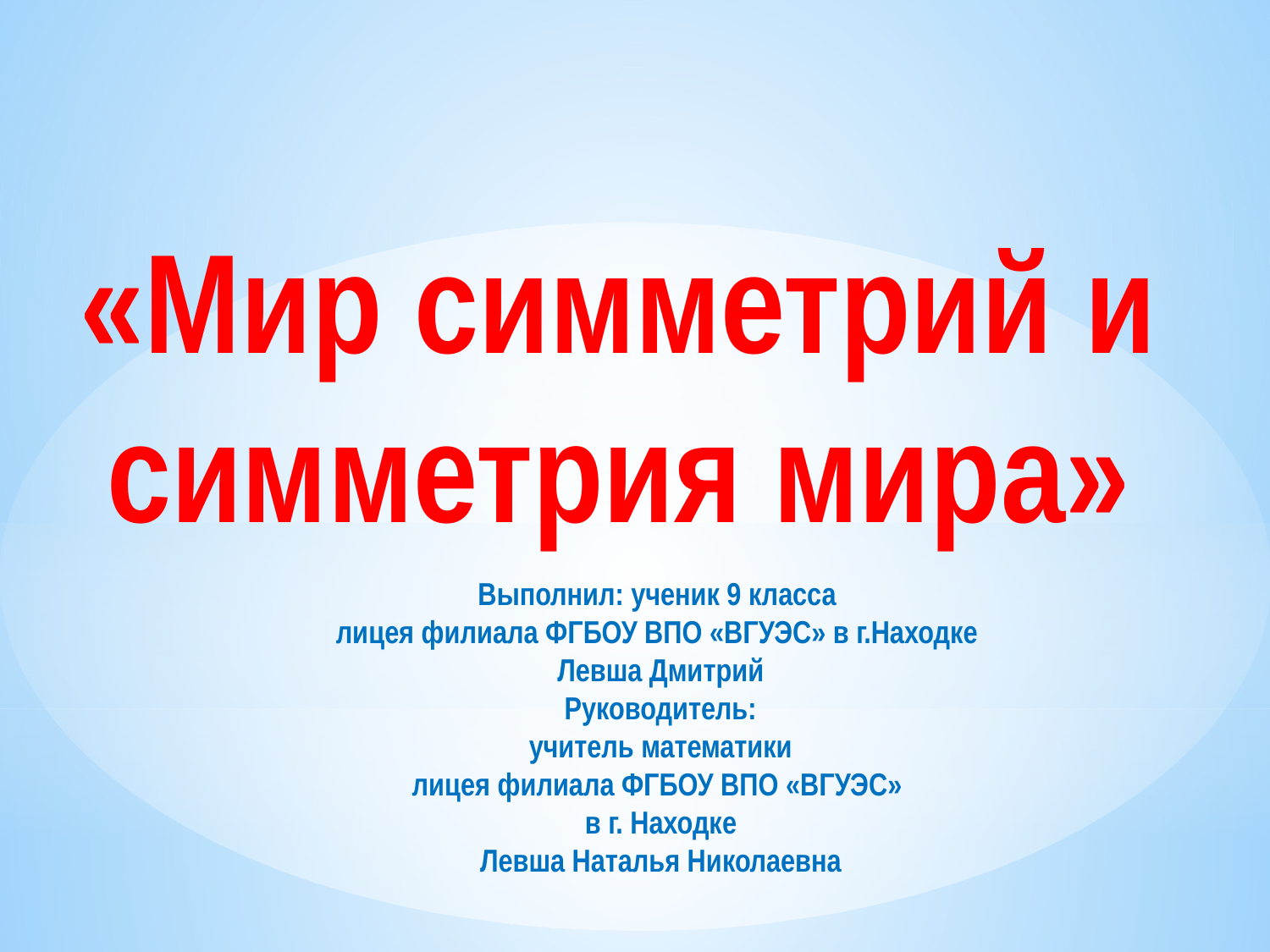

«Мир симметрий и
симметрия мира»
Выполнил: ученик 9 класса
лицея филиала ФГБОУ ВПО «ВГУЭС» в г.Находке
Левша Дмитрий
Руководитель:
 учитель математики
лицея филиала ФГБОУ ВПО «ВГУЭС»
 в г. Находке
Левша Наталья Николаевна